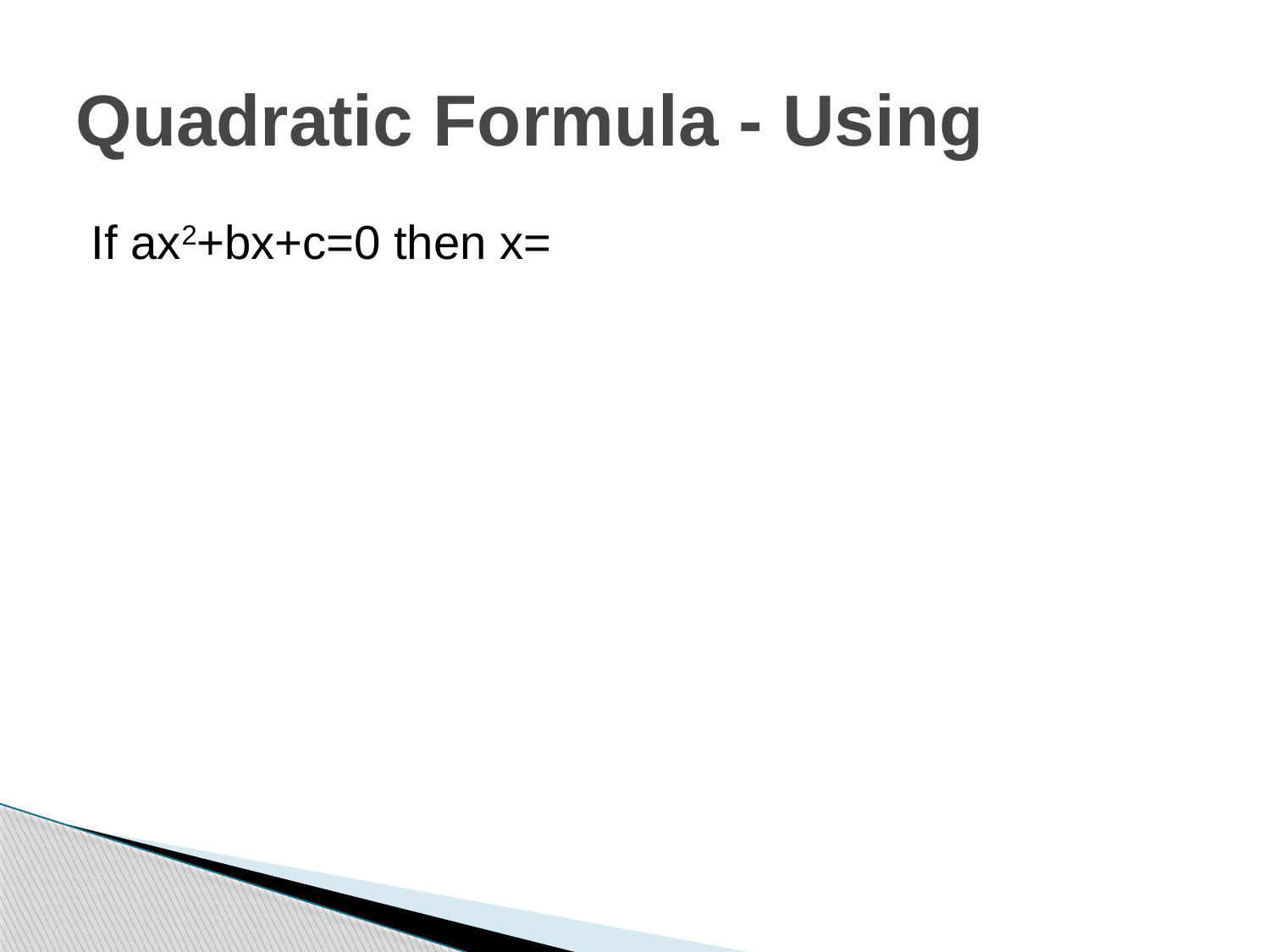

# Quadratic Formula - Using
If ax2+bx+c=0 then x=